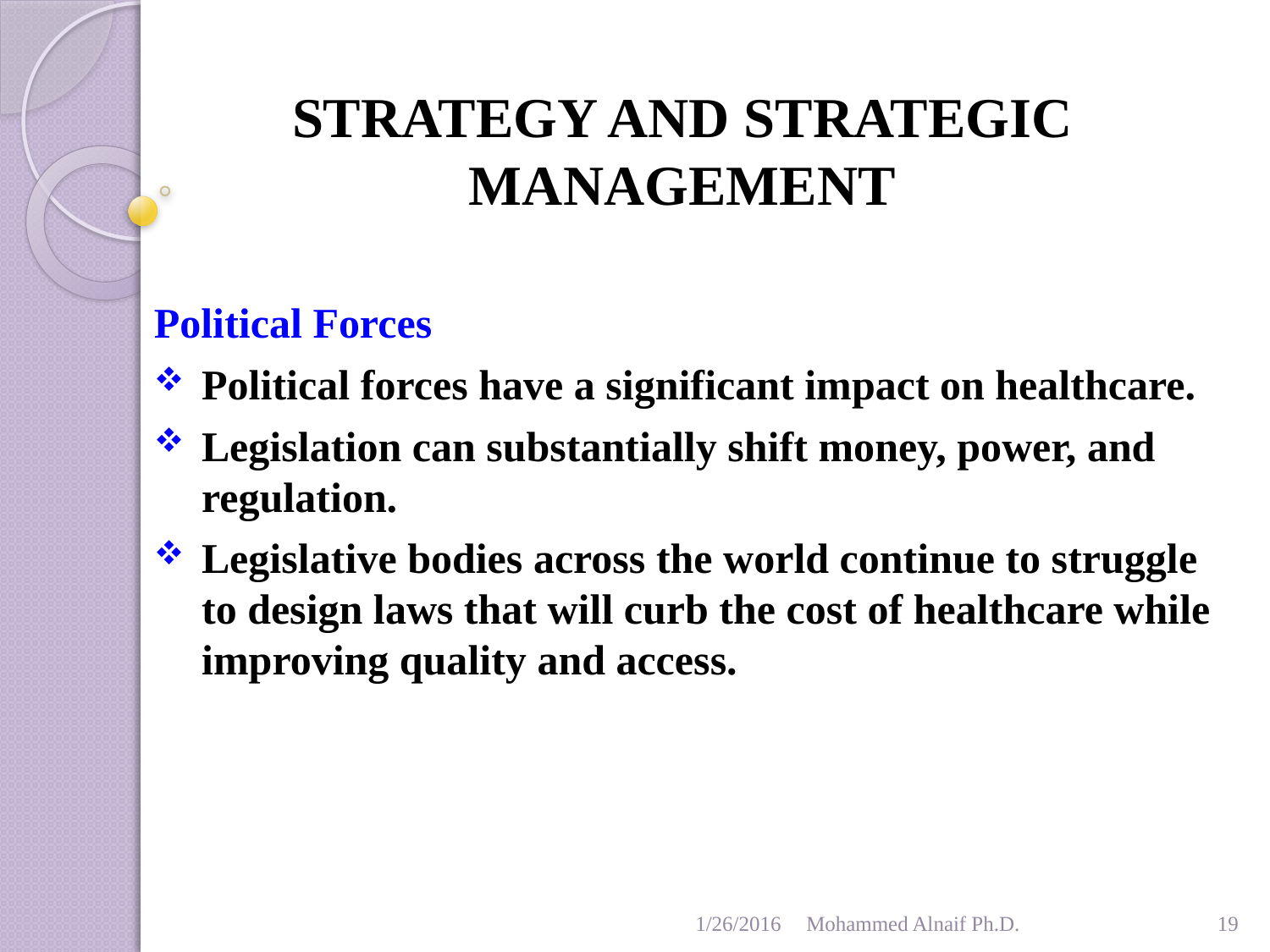

# STRATEGY AND STRATEGIC MANAGEMENT
Political Forces
Political forces have a significant impact on healthcare.
Legislation can substantially shift money, power, and regulation.
Legislative bodies across the world continue to struggle to design laws that will curb the cost of healthcare while improving quality and access.
1/26/2016
Mohammed Alnaif Ph.D.
19